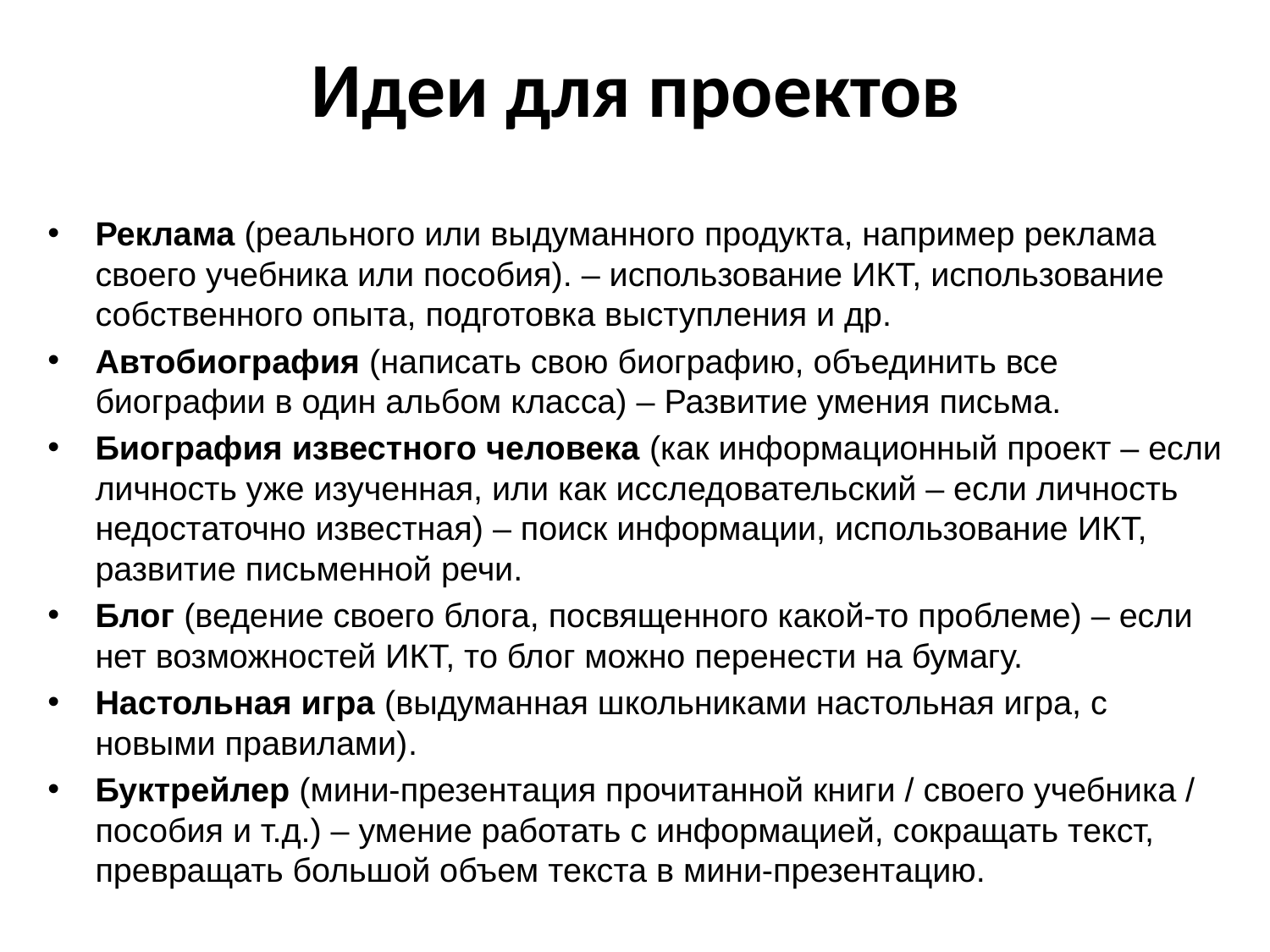

# Идеи для проектов
Реклама (реального или выдуманного продукта, например реклама своего учебника или пособия). – использование ИКТ, использование собственного опыта, подготовка выступления и др.
Автобиография (написать свою биографию, объединить все биографии в один альбом класса) – Развитие умения письма.
Биография известного человека (как информационный проект – если личность уже изученная, или как исследовательский – если личность недостаточно известная) – поиск информации, использование ИКТ, развитие письменной речи.
Блог (ведение своего блога, посвященного какой-то проблеме) – если нет возможностей ИКТ, то блог можно перенести на бумагу.
Настольная игра (выдуманная школьниками настольная игра, с новыми правилами).
Буктрейлер (мини-презентация прочитанной книги / своего учебника / пособия и т.д.) – умение работать с информацией, сокращать текст, превращать большой объем текста в мини-презентацию.